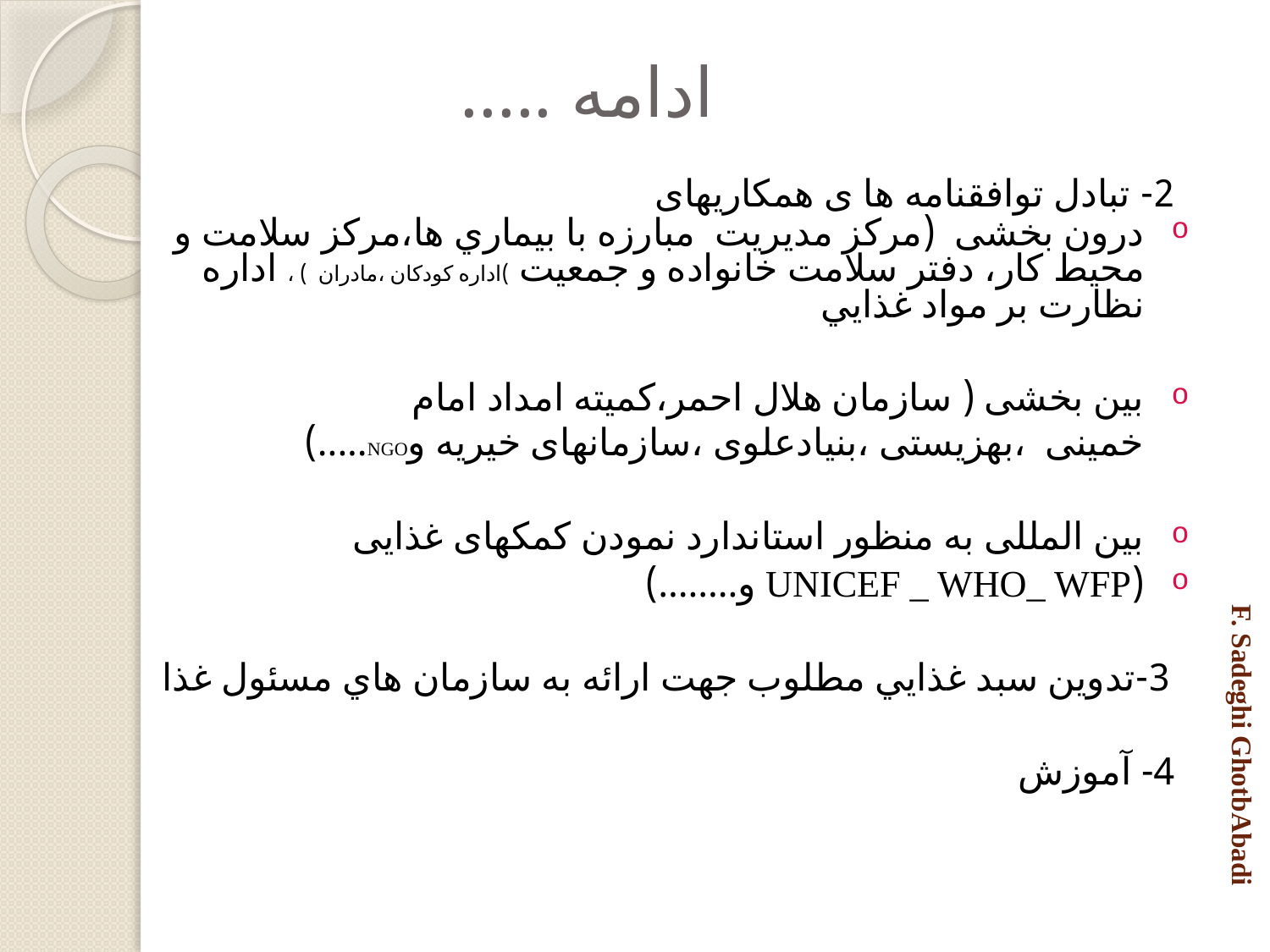

# ادامه .....

2- تبادل توافقنامه ها ی همکاریهای
درون بخشی  (مرکز مدیریت  مبارزه با بيماري ها،مرکز سلامت و محیط کار، دفتر سلامت خانواده و جمعيت )اداره کودکان ،مادران  ) ، اداره نظارت بر مواد غذايي

بین بخشی ( سازمان هلال احمر،کمیته امداد امام خمینی  ،بهزیستی ،بنیادعلوی ،سازمانهای خیریه وNGO.....)

بین المللی به منظور استاندارد نمودن کمکهای غذایی
(UNICEF _ WHO_ WFP و........)

 3-تدوين سبد غذايي مطلوب جهت ارائه به سازمان هاي مسئول غذا

4- آموزش